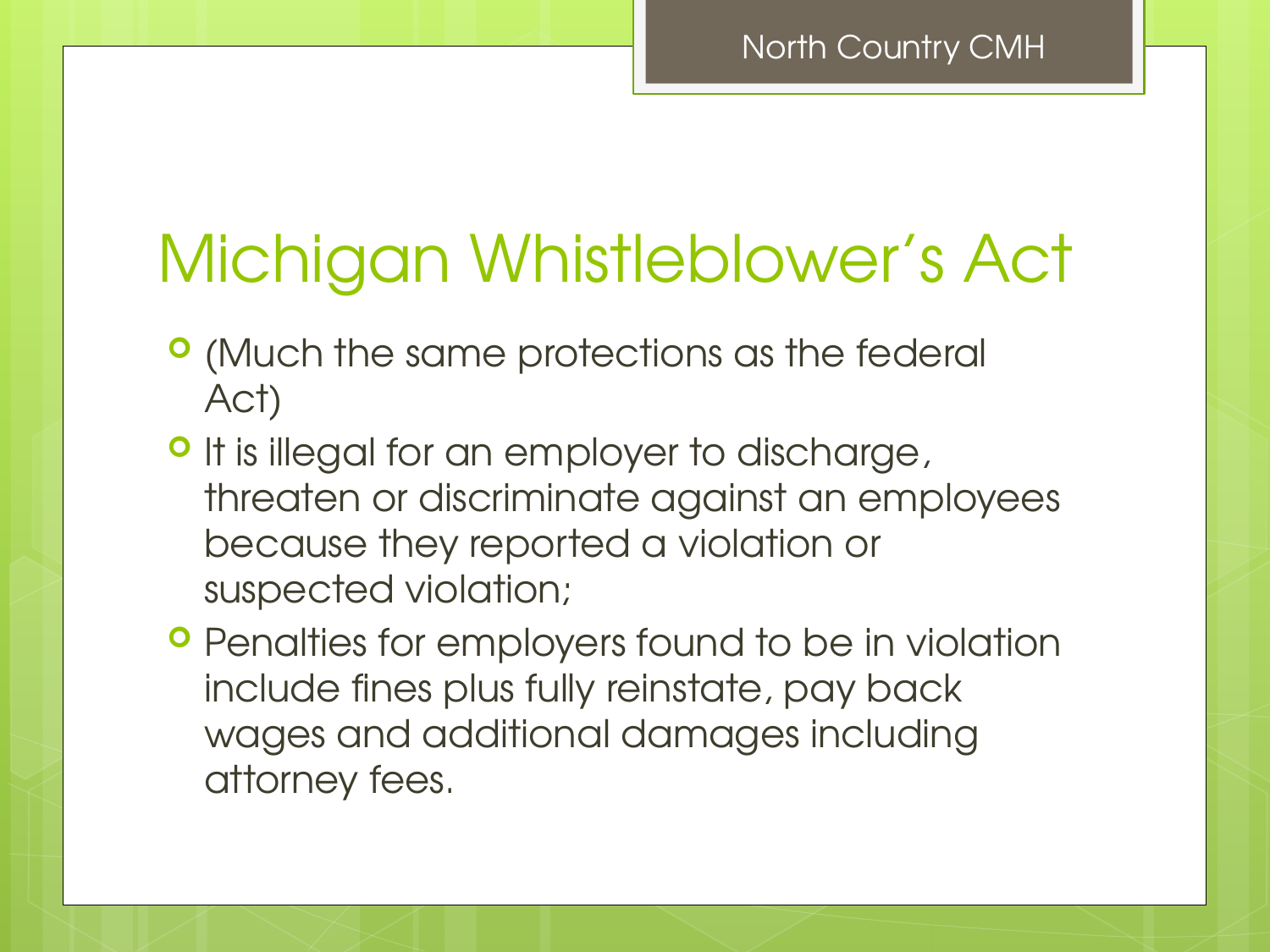

# Michigan Whistleblower’s Act
(Much the same protections as the federal Act)
It is illegal for an employer to discharge, threaten or discriminate against an employees because they reported a violation or suspected violation;
Penalties for employers found to be in violation include fines plus fully reinstate, pay back wages and additional damages including attorney fees.